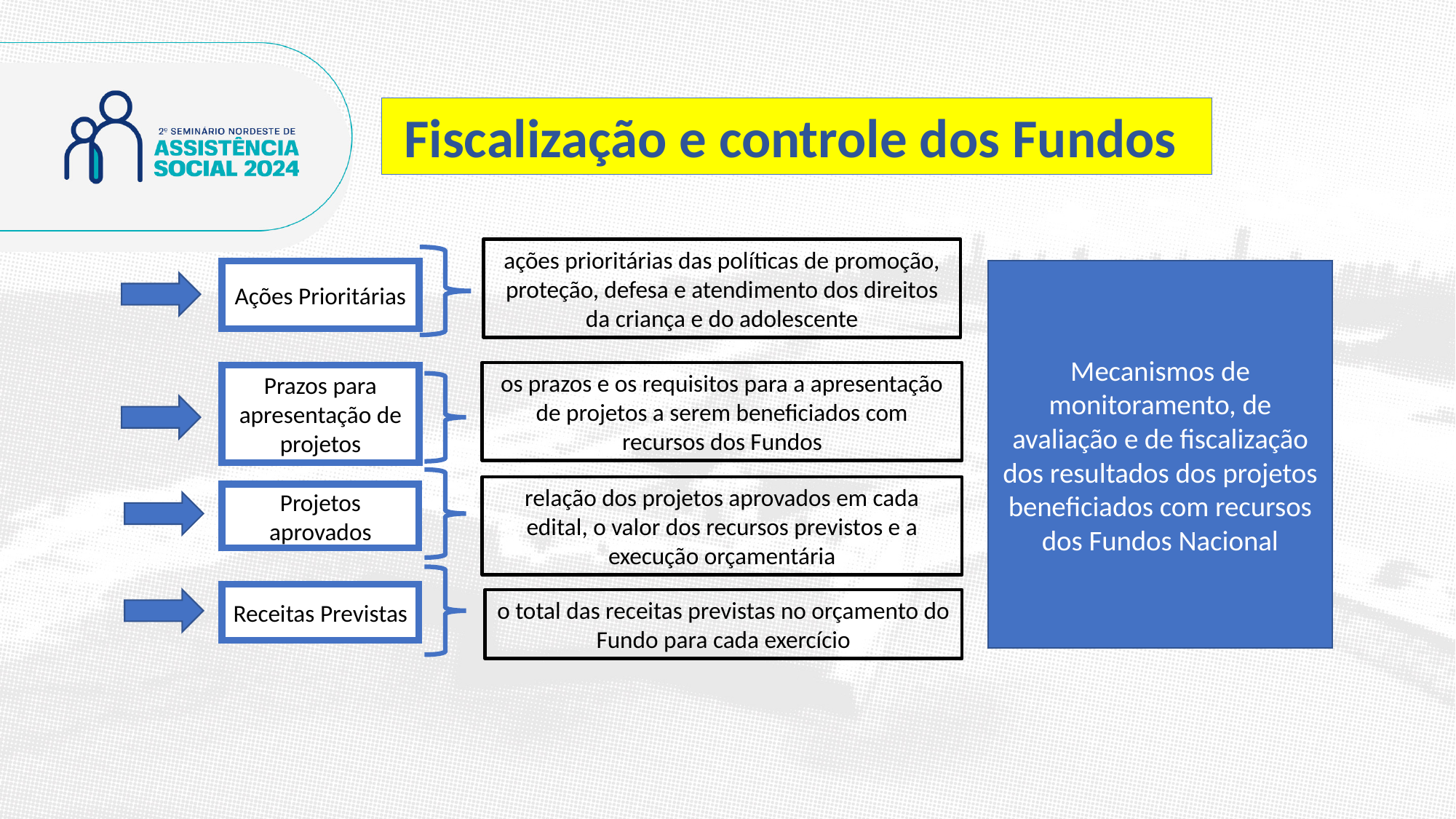

Fiscalização e controle dos Fundos
ações prioritárias das políticas de promoção, proteção, defesa e atendimento dos direitos da criança e do adolescente

Ações Prioritárias
Mecanismos de monitoramento, de avaliação e de fiscalização dos resultados dos projetos beneficiados com recursos dos Fundos Nacional

os prazos e os requisitos para a apresentação de projetos a serem beneficiados com recursos dos Fundos
Prazos para apresentação de projetos

relação dos projetos aprovados em cada edital, o valor dos recursos previstos e a execução orçamentária
Projetos aprovados

Receitas Previstas

o total das receitas previstas no orçamento do Fundo para cada exercício